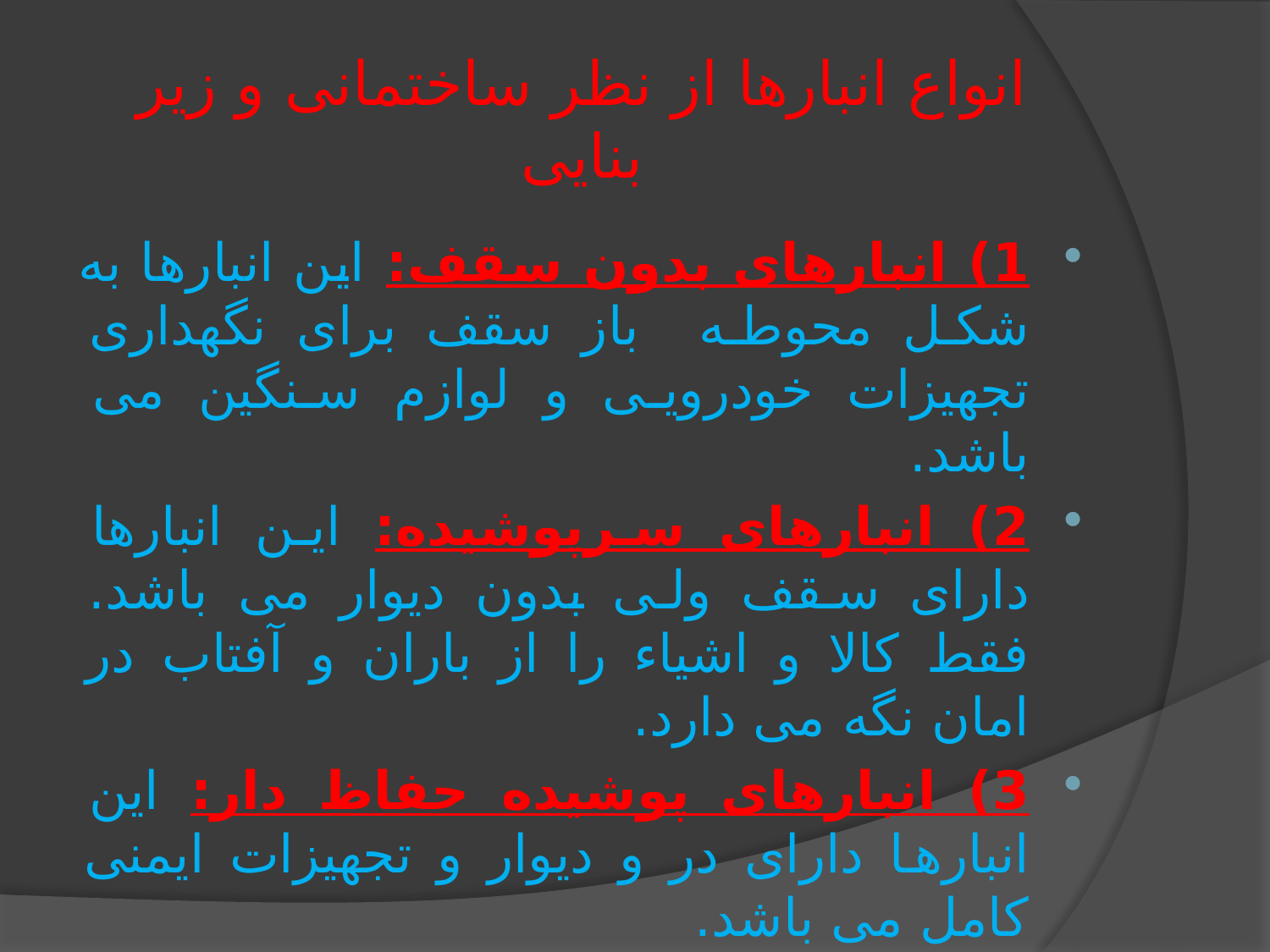

# انواع انبارها از نظر ساختمانی و زیر بنایی
1) انبارهای بدون سقف: این انبارها به شکل محوطه  باز سقف برای نگهداری تجهیزات خودرویی و لوازم سنگین می باشد.
2) انبارهای سرپوشیده: این انبارها دارای سقف ولی بدون دیوار می باشد. فقط کالا و اشیاء را از باران و آفتاب در امان نگه می دارد.
3) انبارهای پوشیده حفاظ دار: این انبارها دارای در و دیوار و تجهیزات ایمنی کامل می باشد.